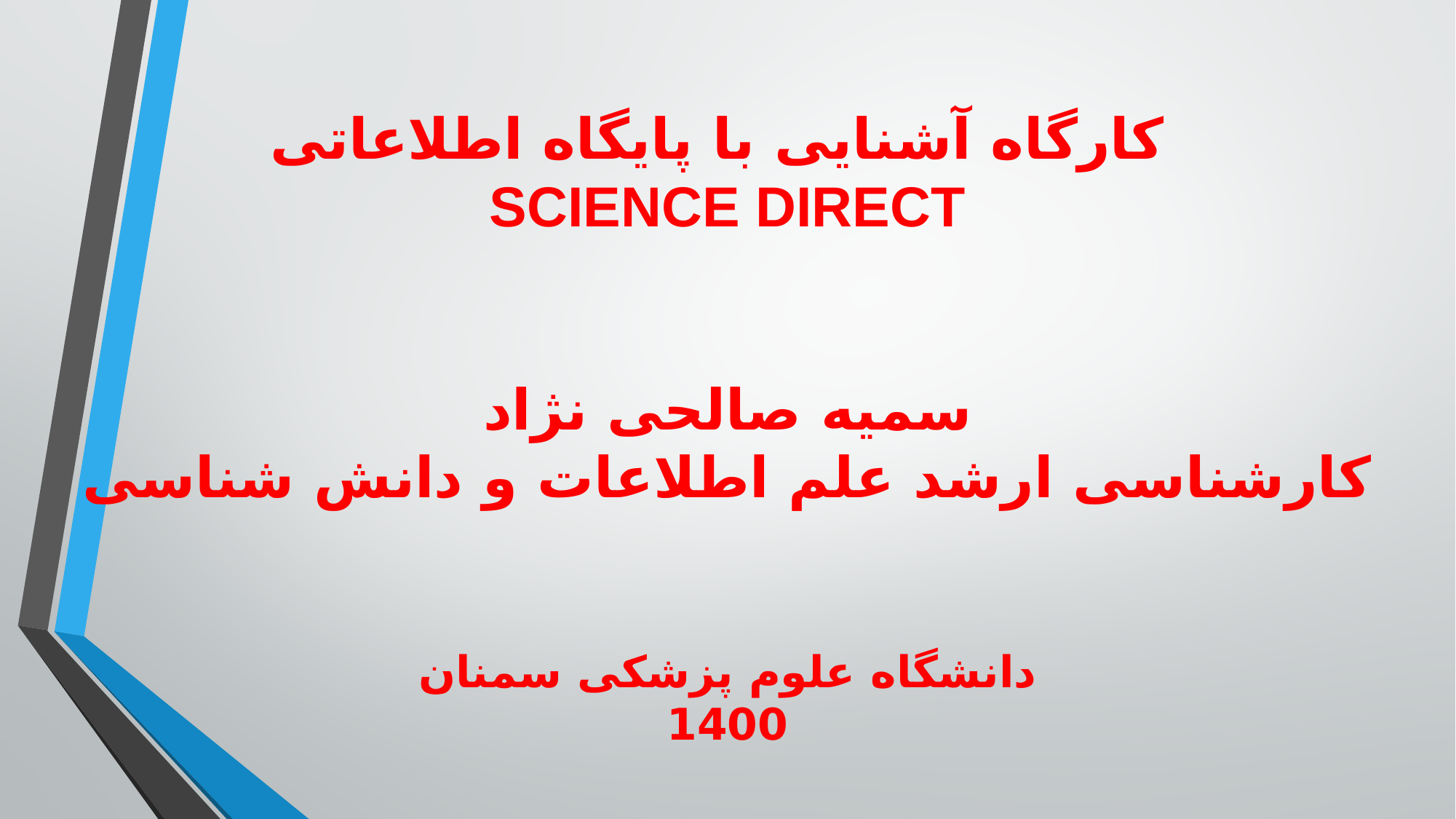

# کارگاه آشنایی با پایگاه اطلاعاتی SCIENCE DIRECT سمیه صالحی نژاد کارشناسی ارشد علم اطلاعات و دانش شناسی دانشگاه علوم پزشکی سمنان 1400